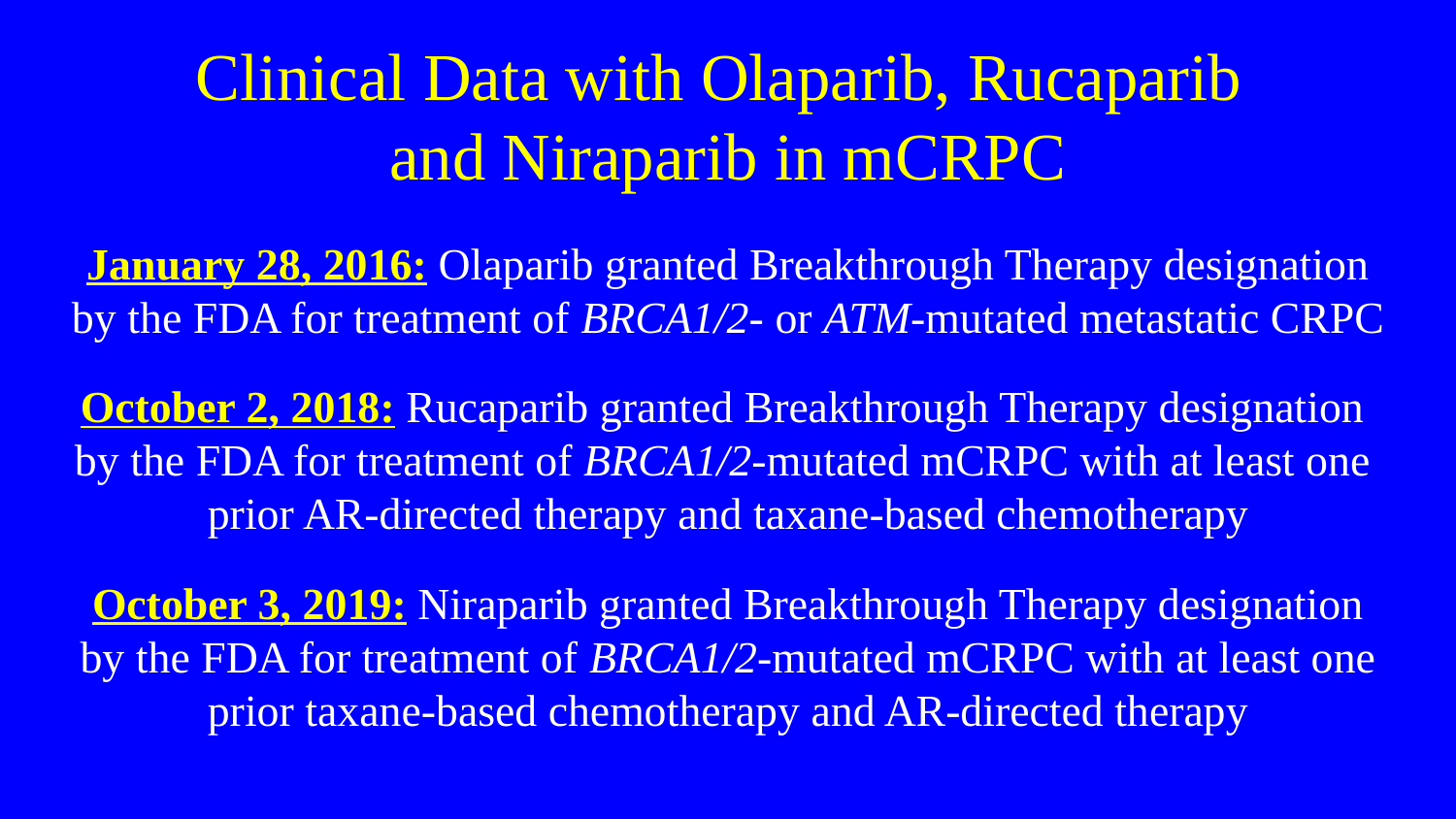

# Clinical Data with Olaparib, Rucaparib and Niraparib in mCRPC
January 28, 2016: Olaparib granted Breakthrough Therapy designation by the FDA for treatment of BRCA1/2- or ATM-mutated metastatic CRPC
October 2, 2018: Rucaparib granted Breakthrough Therapy designation
by the FDA for treatment of BRCA1/2-mutated mCRPC with at least one
prior AR-directed therapy and taxane-based chemotherapy
October 3, 2019: Niraparib granted Breakthrough Therapy designation by the FDA for treatment of BRCA1/2-mutated mCRPC with at least one prior taxane-based chemotherapy and AR-directed therapy